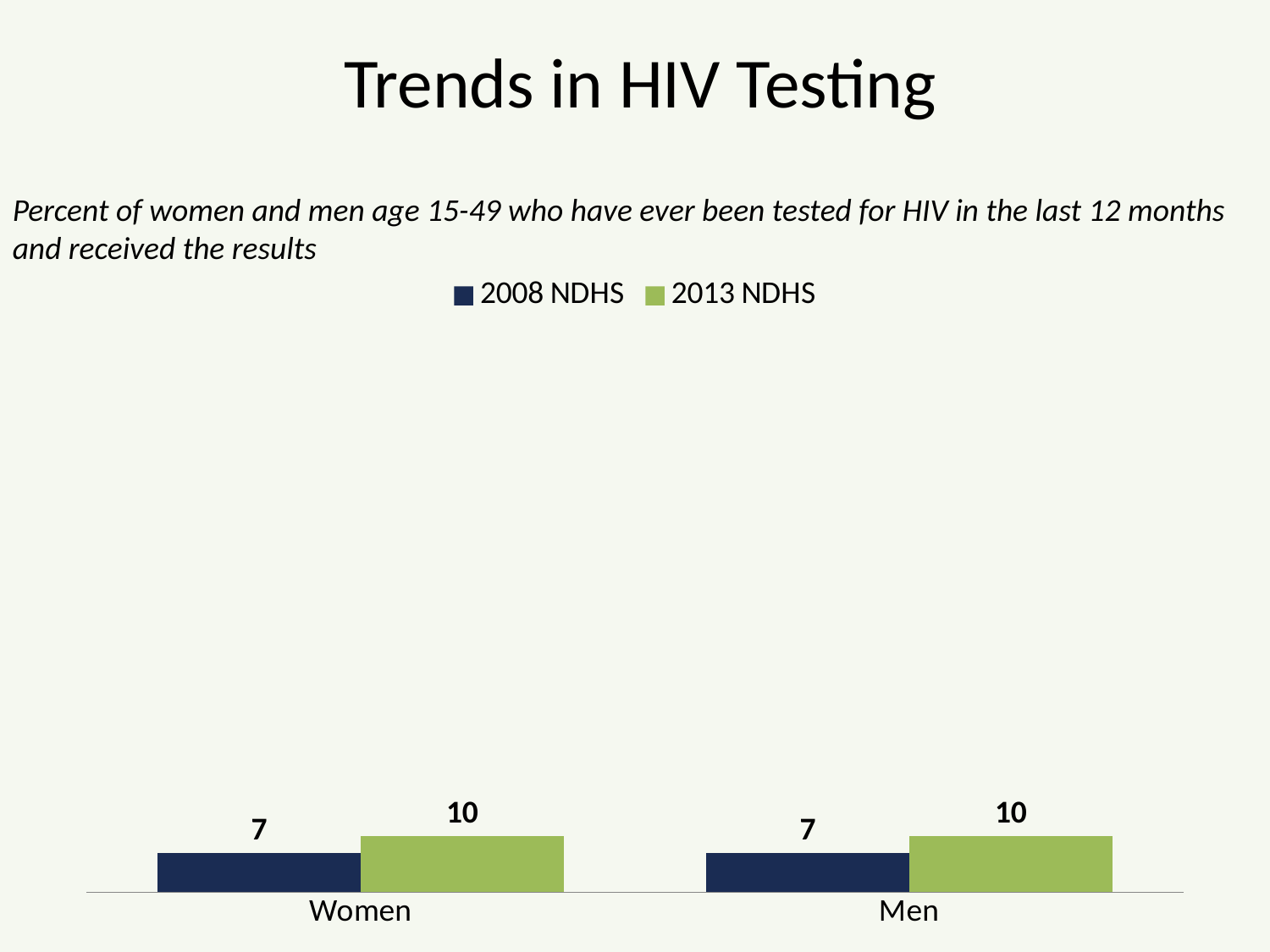

Trends in HIV Testing
Percent of women and men age 15-49 who have ever been tested for HIV in the last 12 months and received the results

### Chart

| Category | 2008 NDHS | 2013 NDHS |
|---|---|---|
| Women | 7.0 | 10.0 |
| Men | 7.0 | 10.0 |